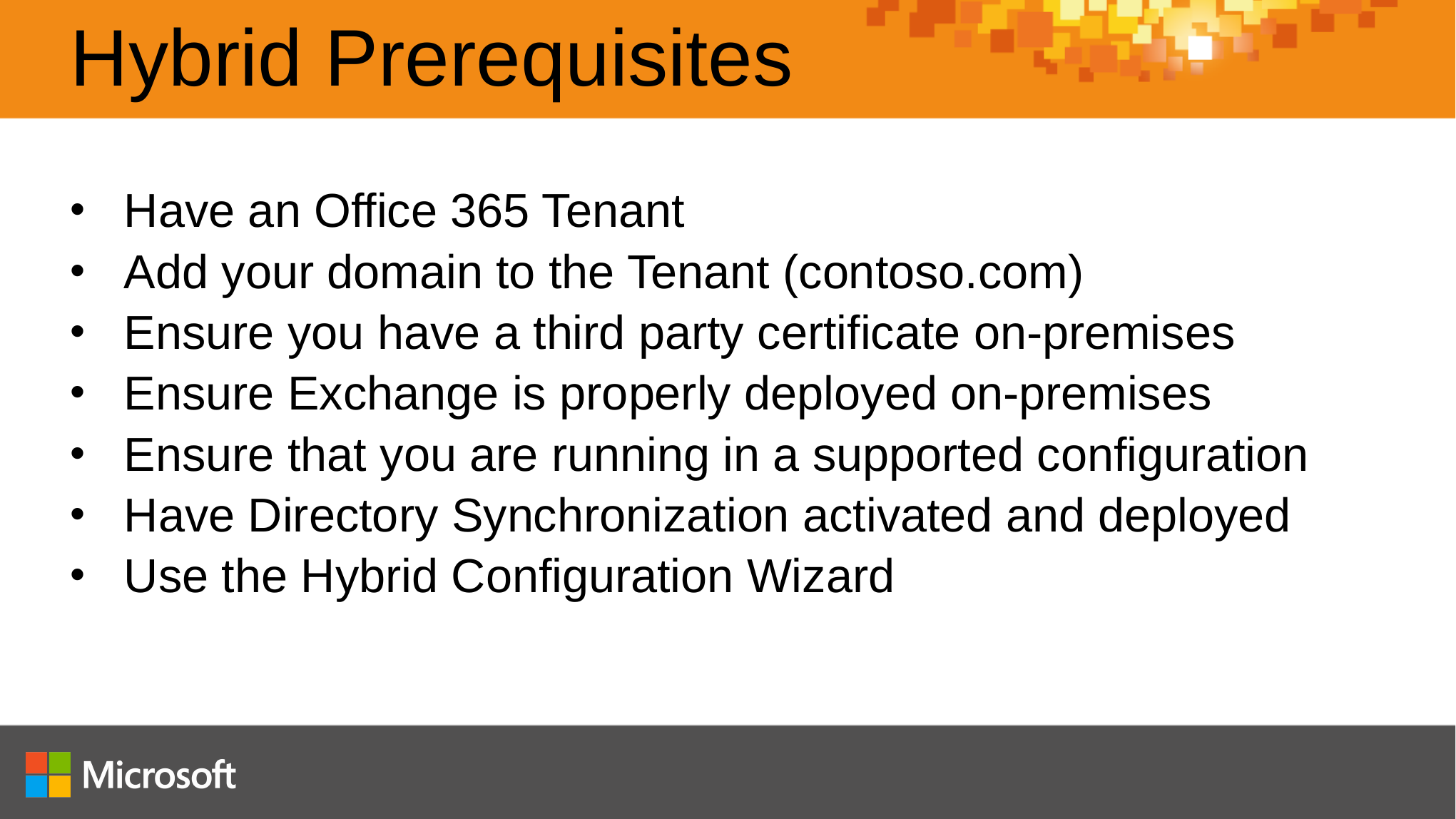

Hybrid Prerequisites
Have an Office 365 Tenant
Add your domain to the Tenant (contoso.com)
Ensure you have a third party certificate on-premises
Ensure Exchange is properly deployed on-premises
Ensure that you are running in a supported configuration
Have Directory Synchronization activated and deployed
Use the Hybrid Configuration Wizard